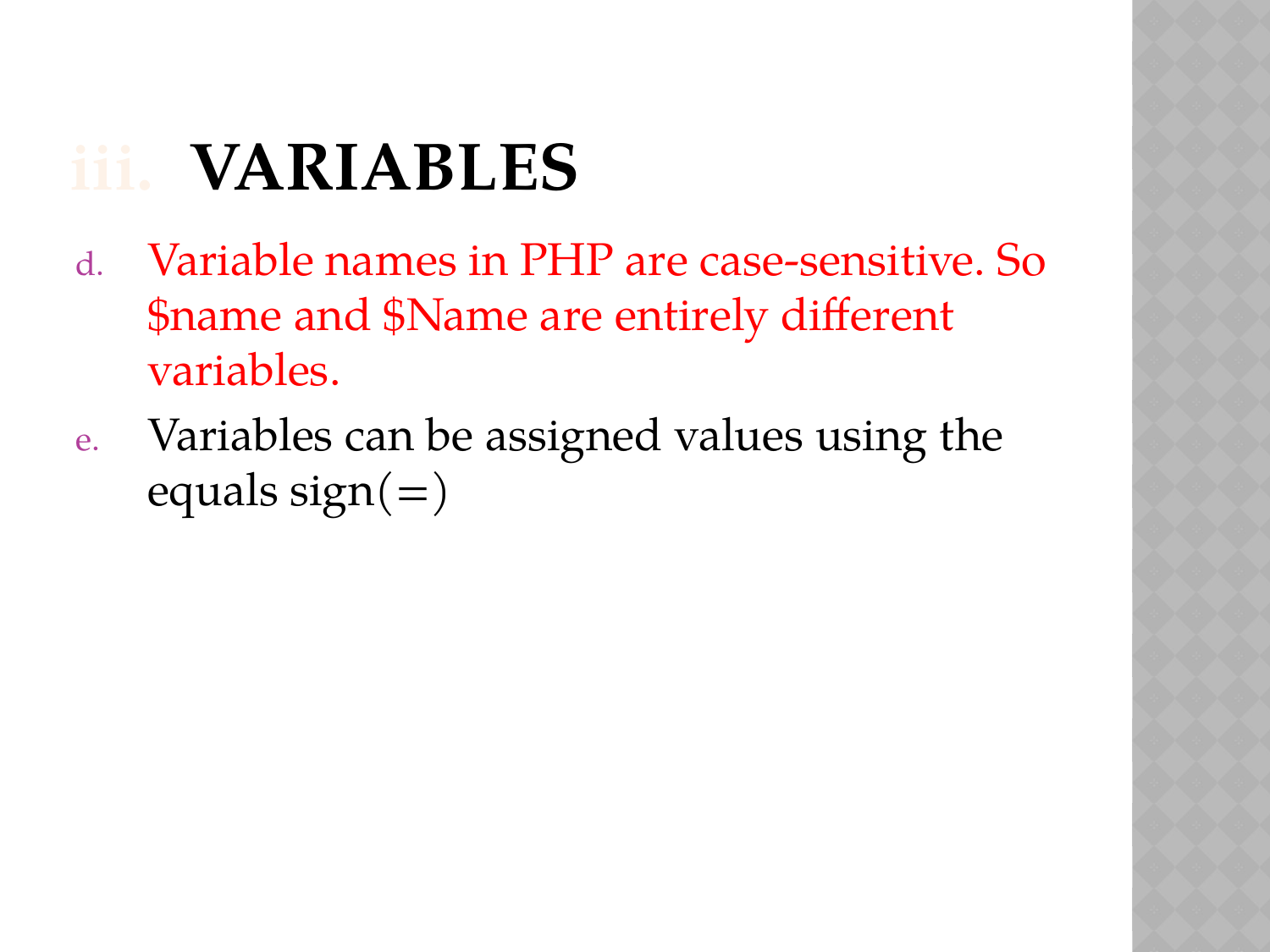

# Variables
Variable names in PHP are case-sensitive. So $name and $Name are entirely different variables.
Variables can be assigned values using the equals sign(=)